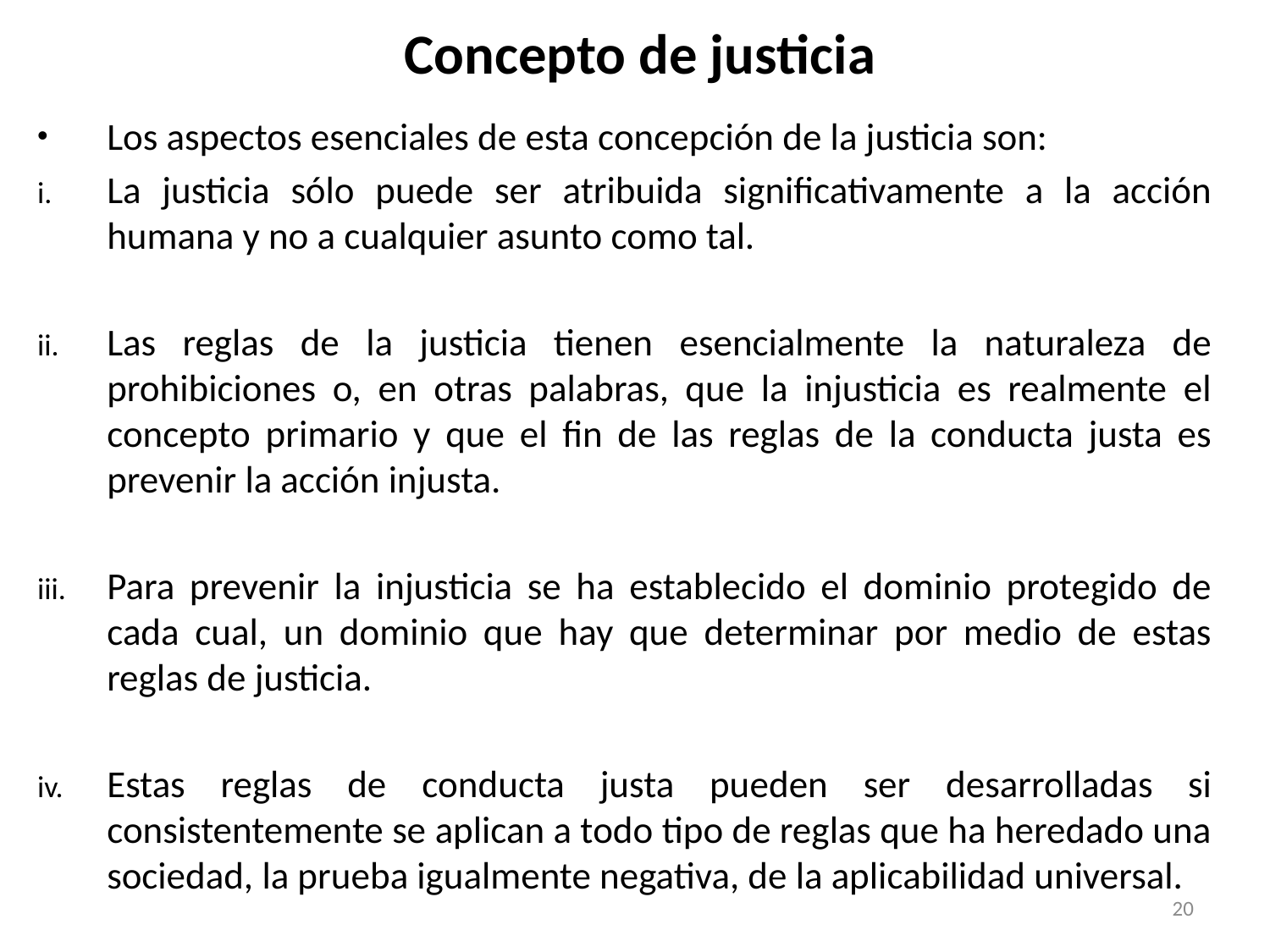

# Concepto de justicia
Los aspectos esenciales de esta concepción de la justicia son:
La justicia sólo puede ser atribuida significativamente a la acción humana y no a cualquier asunto como tal.

Las reglas de la justicia tienen esencialmente la naturaleza de prohibiciones o, en otras palabras, que la injusticia es realmente el concepto primario y que el fin de las reglas de la conducta justa es prevenir la acción injusta.

Para prevenir la injusticia se ha establecido el dominio protegido de cada cual, un dominio que hay que determinar por medio de estas reglas de justicia.

Estas reglas de conducta justa pueden ser desarrolladas si consistentemente se aplican a todo tipo de reglas que ha heredado una sociedad, la prueba igualmente negativa, de la aplicabilidad universal.
20